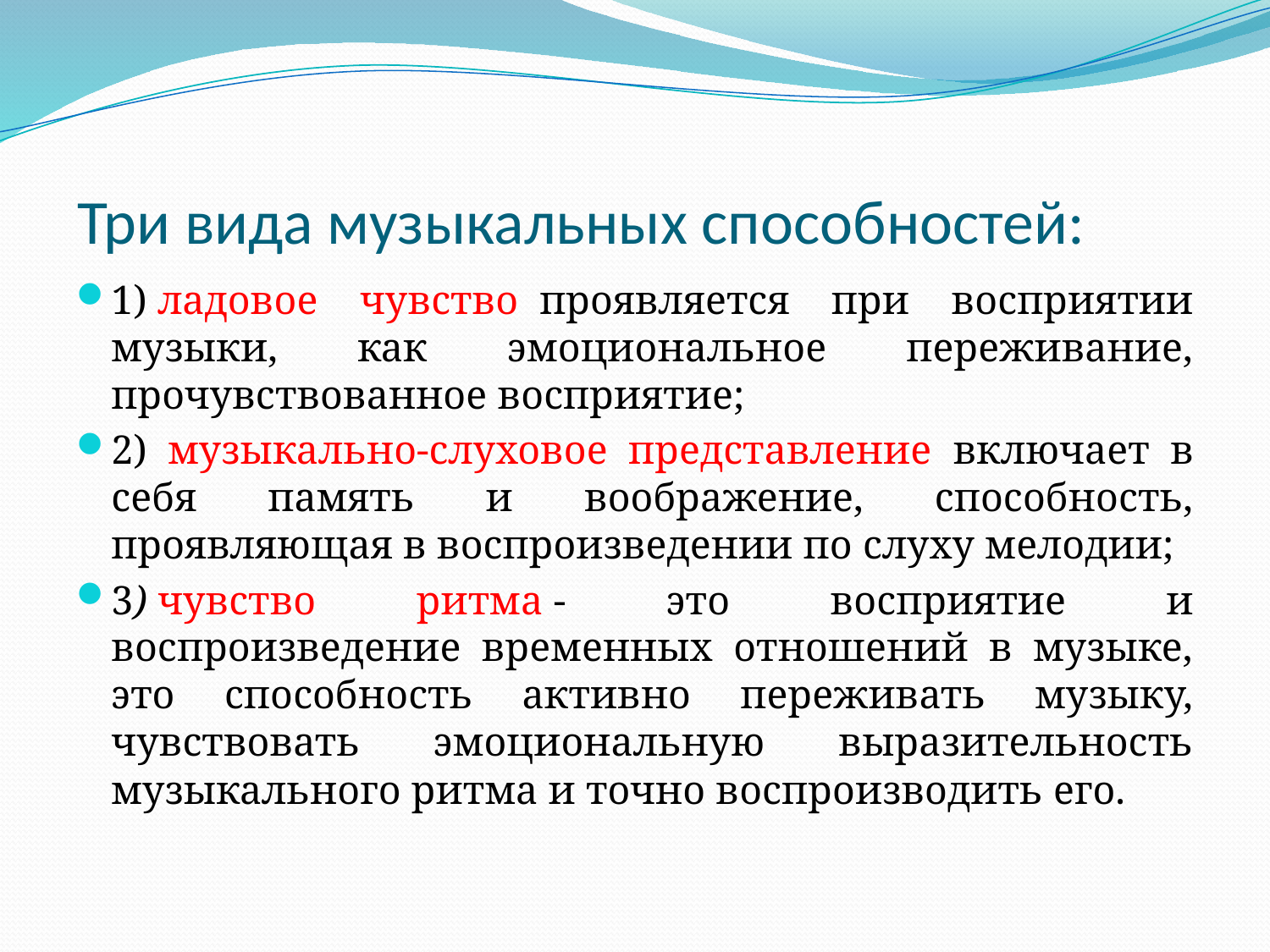

# Три вида музыкальных способностей:
1) ладовое чувство  проявляется при восприятии музыки, как эмоциональное переживание, прочувствованное восприятие;
2) музыкально-слуховое представление включает в себя память и воображение, способность, проявляющая в воспроизведении по слуху мелодии;
3) чувство ритма - это восприятие и воспроизведение временных отношений в музыке, это способность активно переживать музыку, чувствовать эмоциональную выразительность музыкального ритма и точно воспроизводить его.